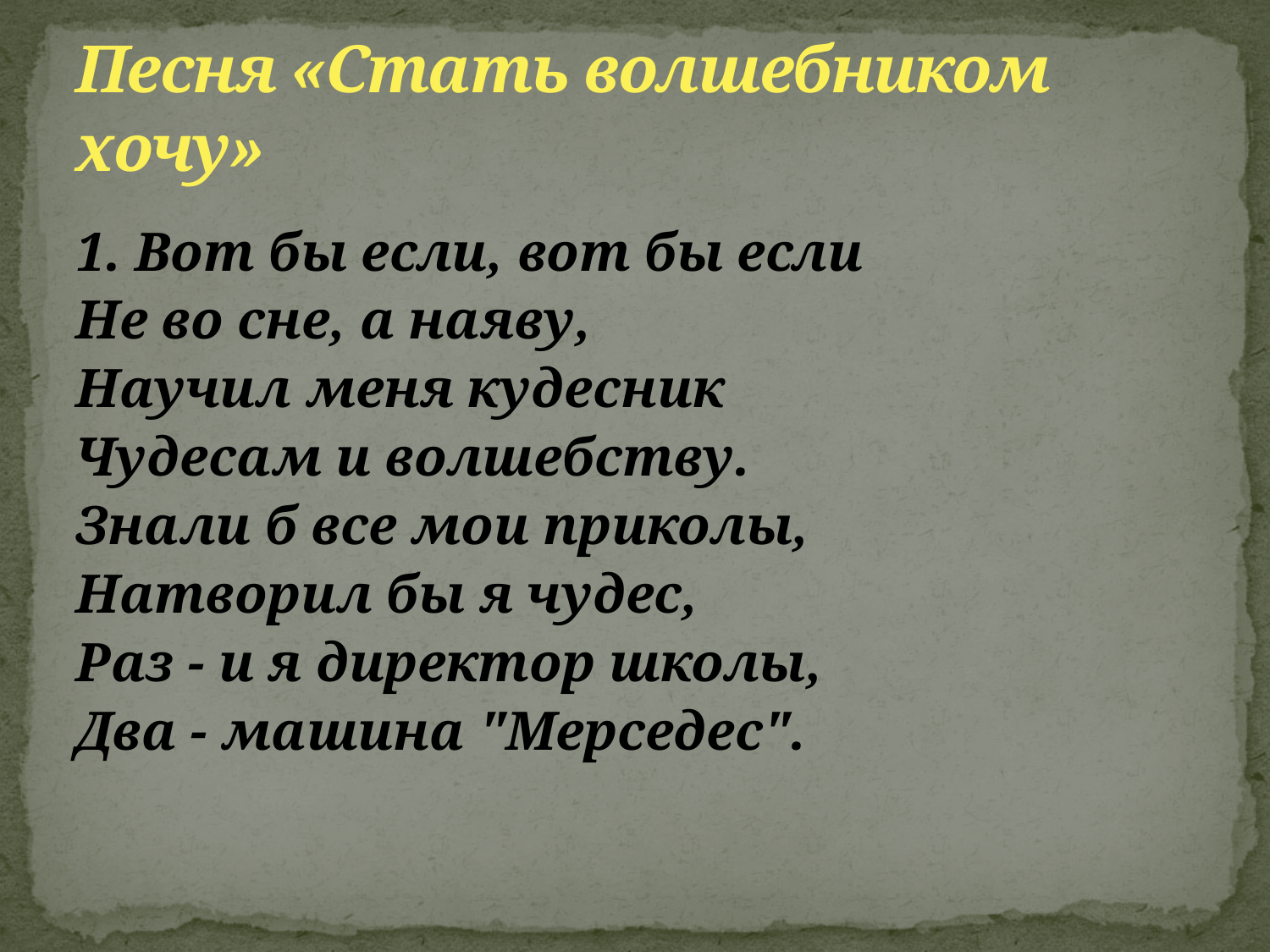

# Песня «Стать волшебником хочу»
1. Вот бы если, вот бы если
Не во сне, а наяву,
Научил меня кудесник
Чудесам и волшебству.
Знали б все мои приколы,
Натворил бы я чудес,
Раз - и я директор школы,
Два - машина "Мерседес".